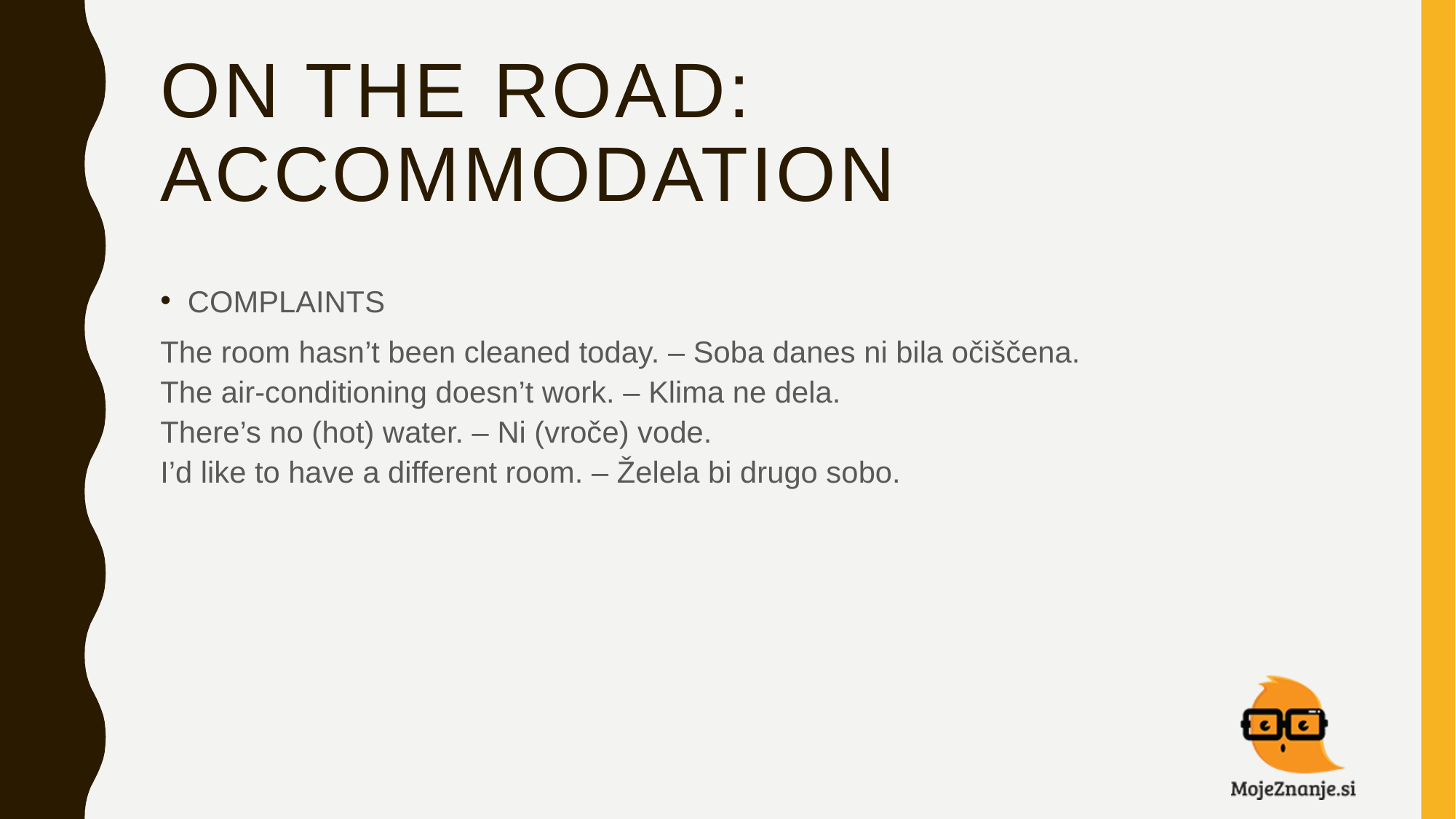

# ON THE ROAD: ACCOMMODATION
COMPLAINTS
The room hasn’t been cleaned today. – Soba danes ni bila očiščena.
The air-conditioning doesn’t work. – Klima ne dela.
There’s no (hot) water. – Ni (vroče) vode.
I’d like to have a different room. – Želela bi drugo sobo.